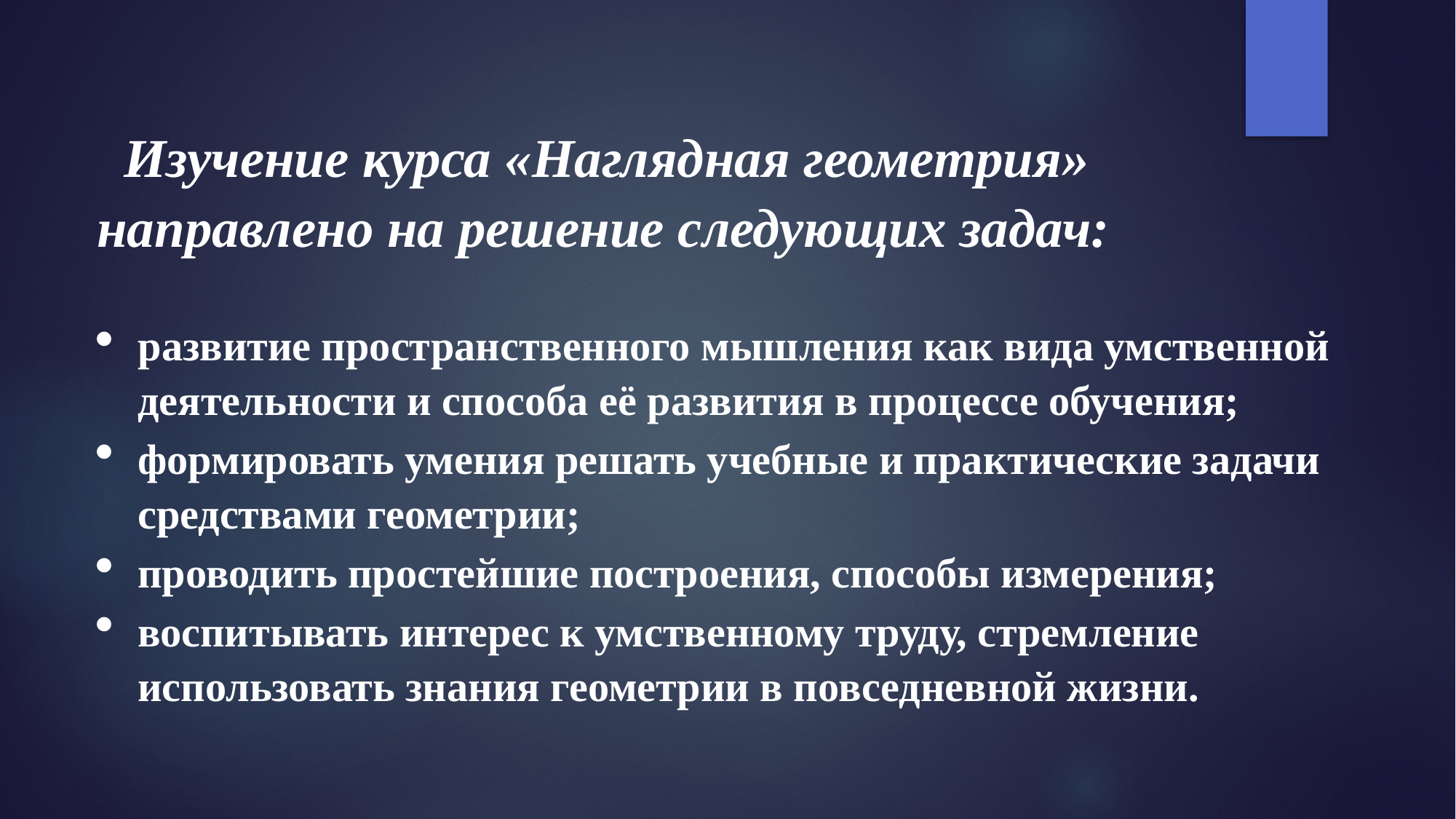

Изучение курса «Наглядная геометрия» направлено на решение следующих задач:

развитие пространственного мышления как вида умственной деятельности и способа её развития в процессе обучения;
формировать умения решать учебные и практические задачи средствами геометрии;
проводить простейшие построения, способы измерения;
воспитывать интерес к умственному труду, стремление использовать знания геометрии в повседневной жизни.